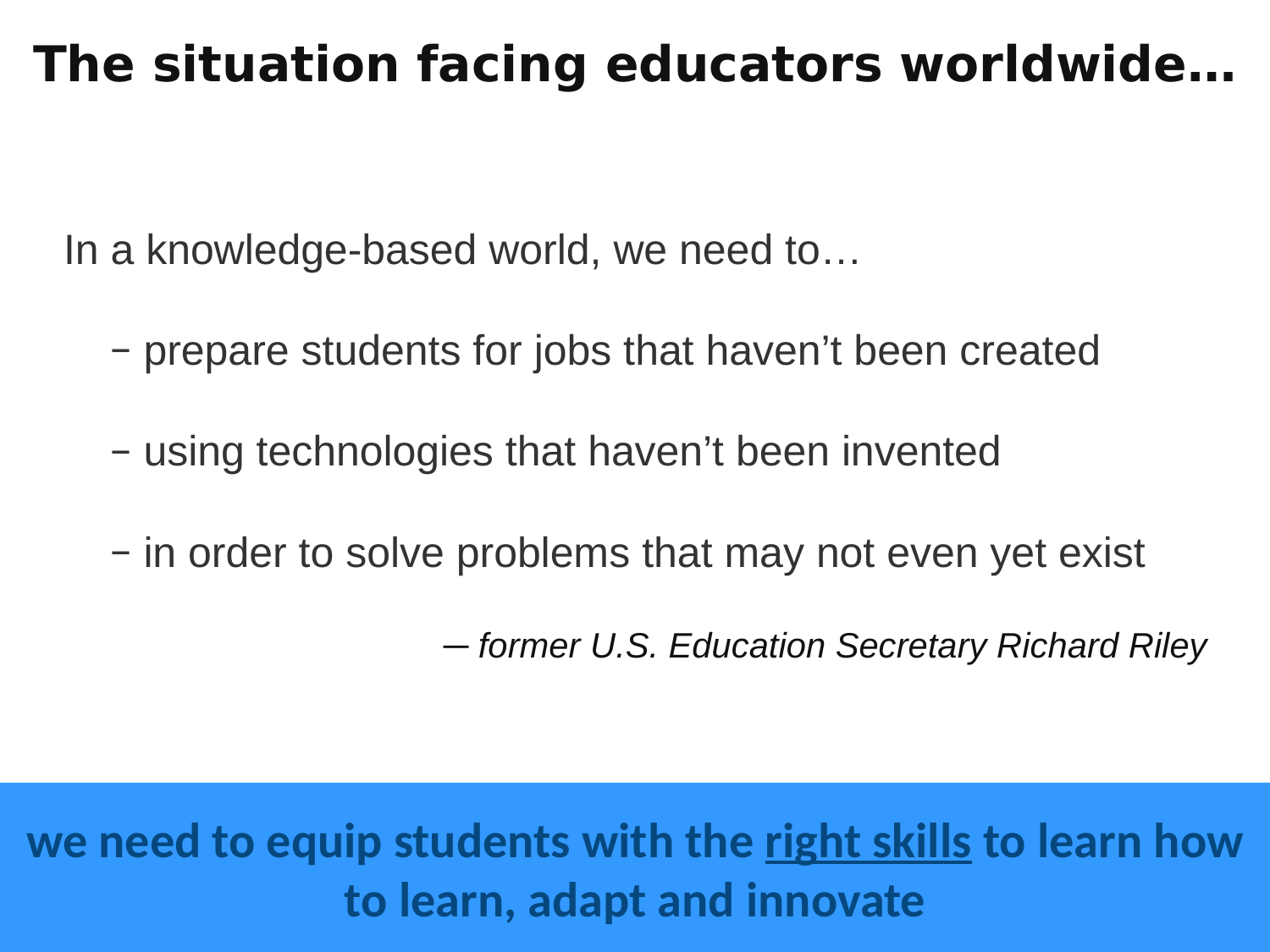

# The situation facing educators worldwide…
In a knowledge-based world, we need to…
prepare students for jobs that haven’t been created
using technologies that haven’t been invented
in order to solve problems that may not even yet exist
─ former U.S. Education Secretary Richard Riley
we need to equip students with the right skills to learn how to learn, adapt and innovate